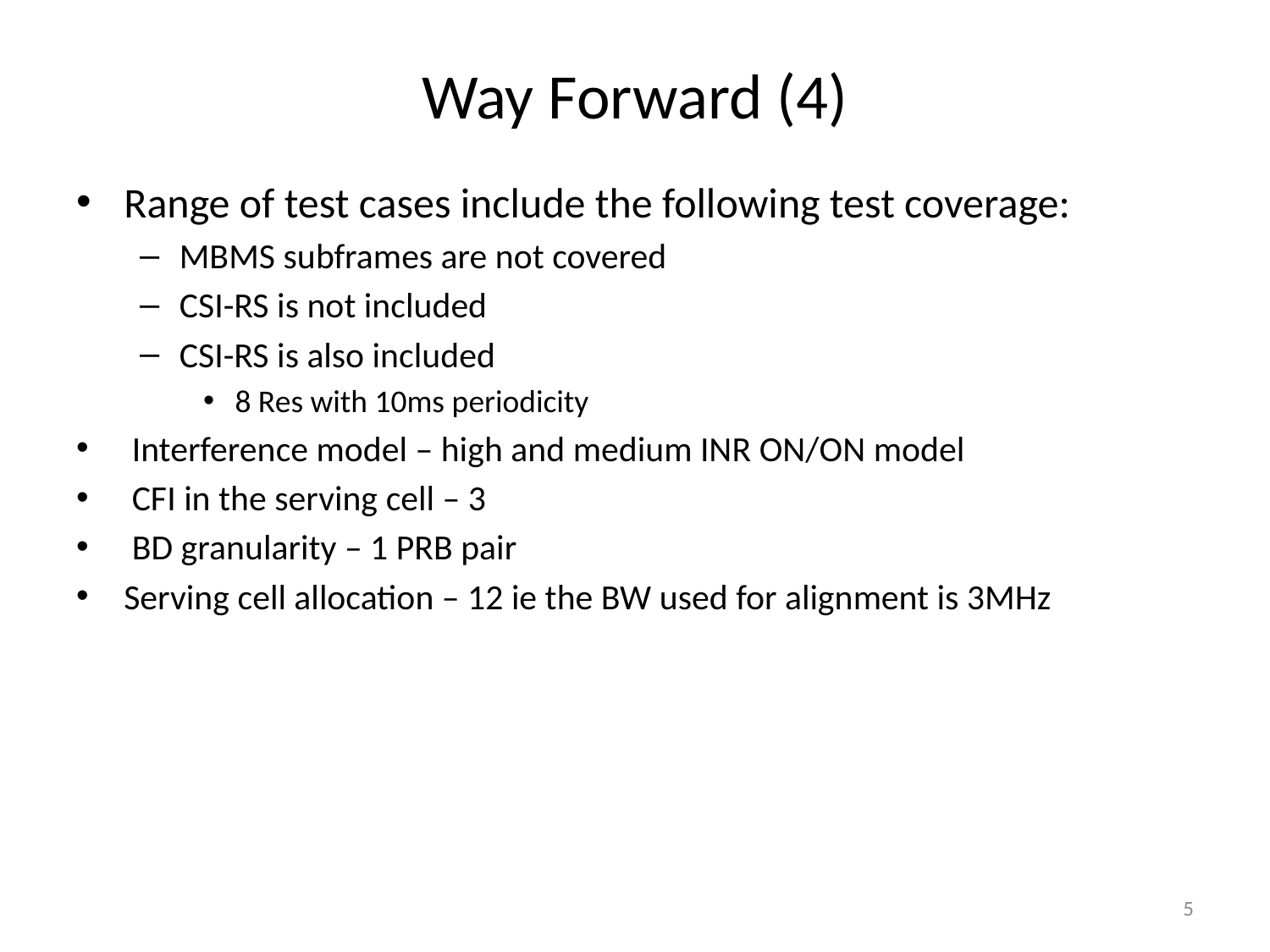

# Way Forward (4)
Range of test cases include the following test coverage:
MBMS subframes are not covered
CSI-RS is not included
CSI-RS is also included
8 Res with 10ms periodicity
 Interference model – high and medium INR ON/ON model
 CFI in the serving cell – 3
 BD granularity – 1 PRB pair
Serving cell allocation – 12 ie the BW used for alignment is 3MHz

5